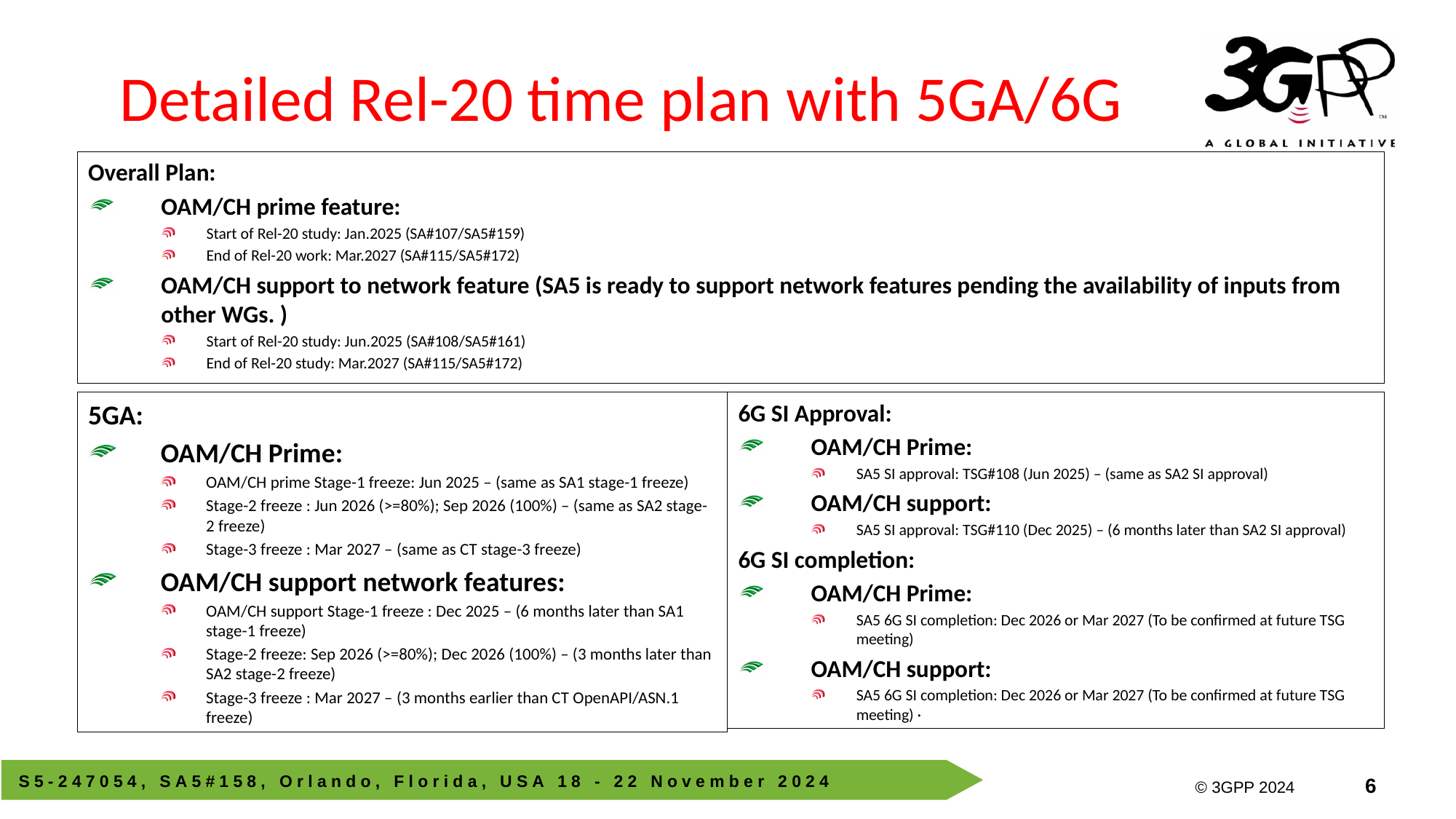

# Detailed Rel-20 time plan with 5GA/6G
Overall Plan:
OAM/CH prime feature:
Start of Rel-20 study: Jan.2025 (SA#107/SA5#159)
End of Rel-20 work: Mar.2027 (SA#115/SA5#172)
OAM/CH support to network feature (SA5 is ready to support network features pending the availability of inputs from other WGs. )
Start of Rel-20 study: Jun.2025 (SA#108/SA5#161)
End of Rel-20 study: Mar.2027 (SA#115/SA5#172)
5GA:
OAM/CH Prime:
OAM/CH prime Stage-1 freeze: Jun 2025 – (same as SA1 stage-1 freeze)
Stage-2 freeze : Jun 2026 (>=80%); Sep 2026 (100%) – (same as SA2 stage-2 freeze)
Stage-3 freeze : Mar 2027 – (same as CT stage-3 freeze)
OAM/CH support network features:
OAM/CH support Stage-1 freeze : Dec 2025 – (6 months later than SA1 stage-1 freeze)
Stage-2 freeze: Sep 2026 (>=80%); Dec 2026 (100%) – (3 months later than SA2 stage-2 freeze)
Stage-3 freeze : Mar 2027 – (3 months earlier than CT OpenAPI/ASN.1 freeze)
6G SI Approval:
OAM/CH Prime:
SA5 SI approval: TSG#108 (Jun 2025) – (same as SA2 SI approval)
OAM/CH support:
SA5 SI approval: TSG#110 (Dec 2025) – (6 months later than SA2 SI approval)
6G SI completion:
OAM/CH Prime:
SA5 6G SI completion: Dec 2026 or Mar 2027 (To be confirmed at future TSG meeting)
OAM/CH support:
SA5 6G SI completion: Dec 2026 or Mar 2027 (To be confirmed at future TSG meeting) ·